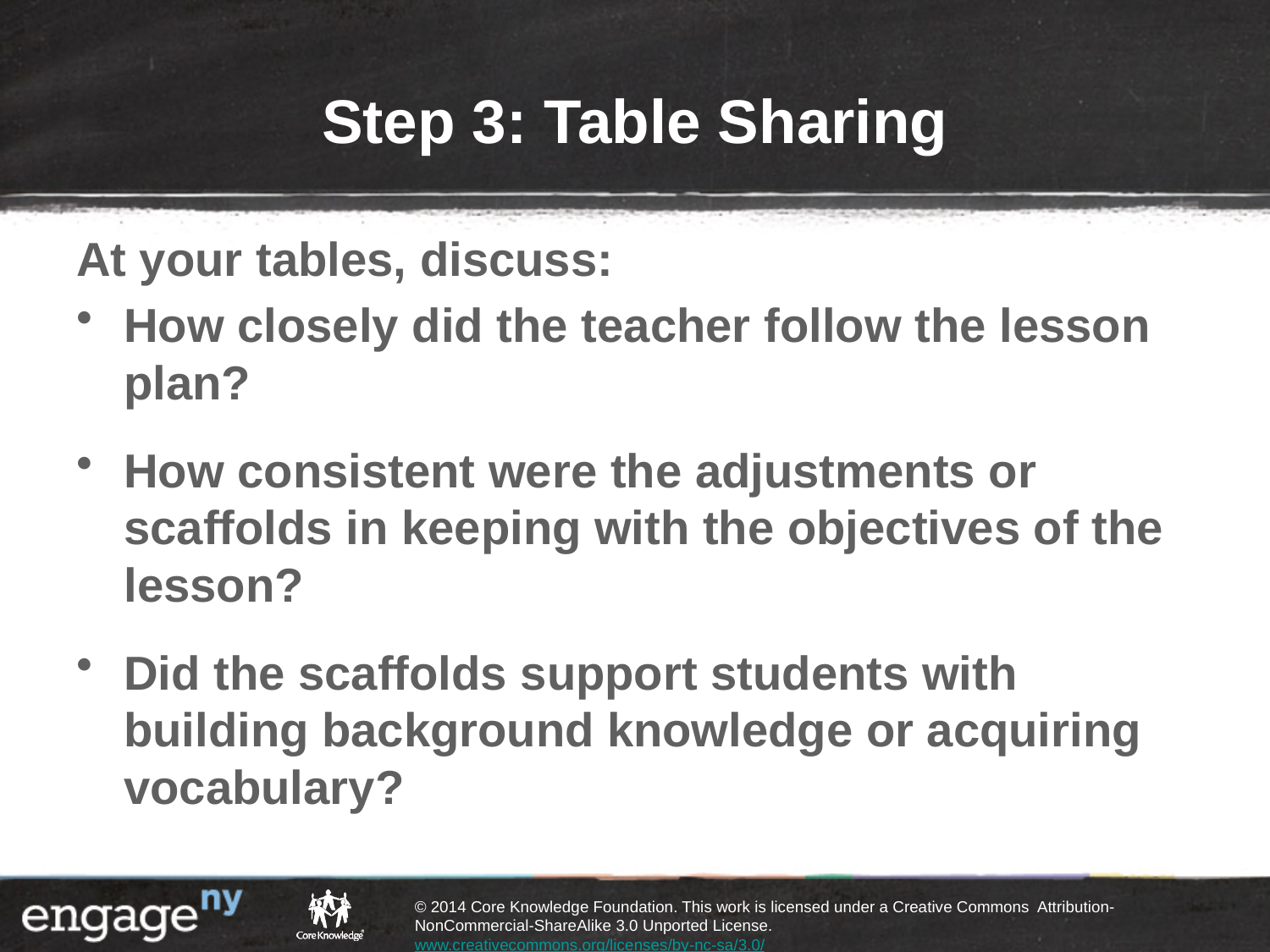

# Step 3: Table Sharing
At your tables, discuss:
How closely did the teacher follow the lesson plan?
How consistent were the adjustments or scaffolds in keeping with the objectives of the lesson?
Did the scaffolds support students with building background knowledge or acquiring vocabulary?